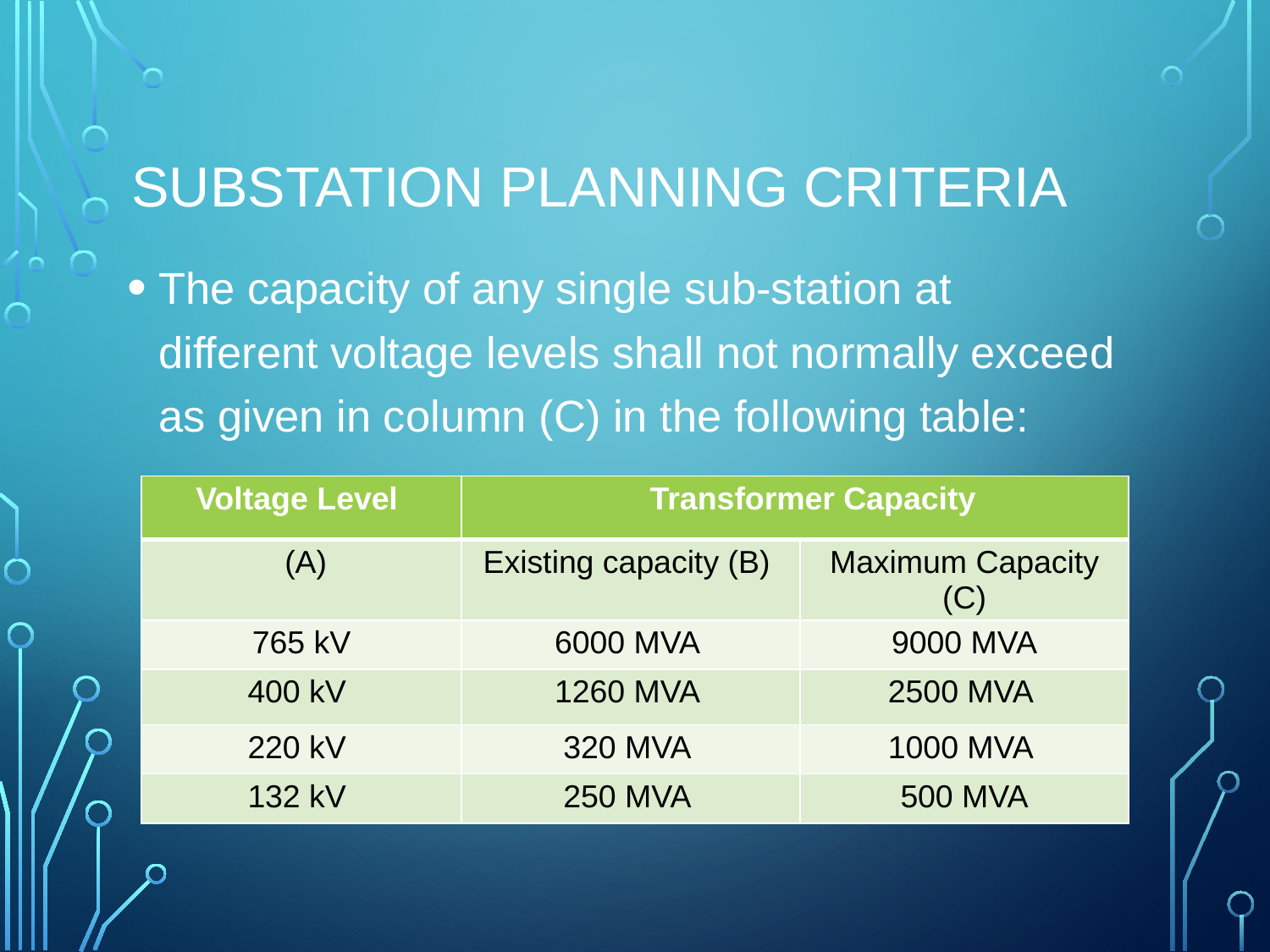

# SUBSTATION PLANNING CRITERIA
The capacity of any single sub-station at different voltage levels shall not normally exceed as given in column (C) in the following table:

| Voltage Level | Transformer Capacity |  |
| --- | --- | --- |
| (A) | Existing capacity (B) | Maximum Capacity (C) |
| 765 kV | 6000 MVA | 9000 MVA |
| 400 kV | 1260 MVA | 2500 MVA |
| 220 kV | 320 MVA | 1000 MVA |
| 132 kV | 250 MVA | 500 MVA |